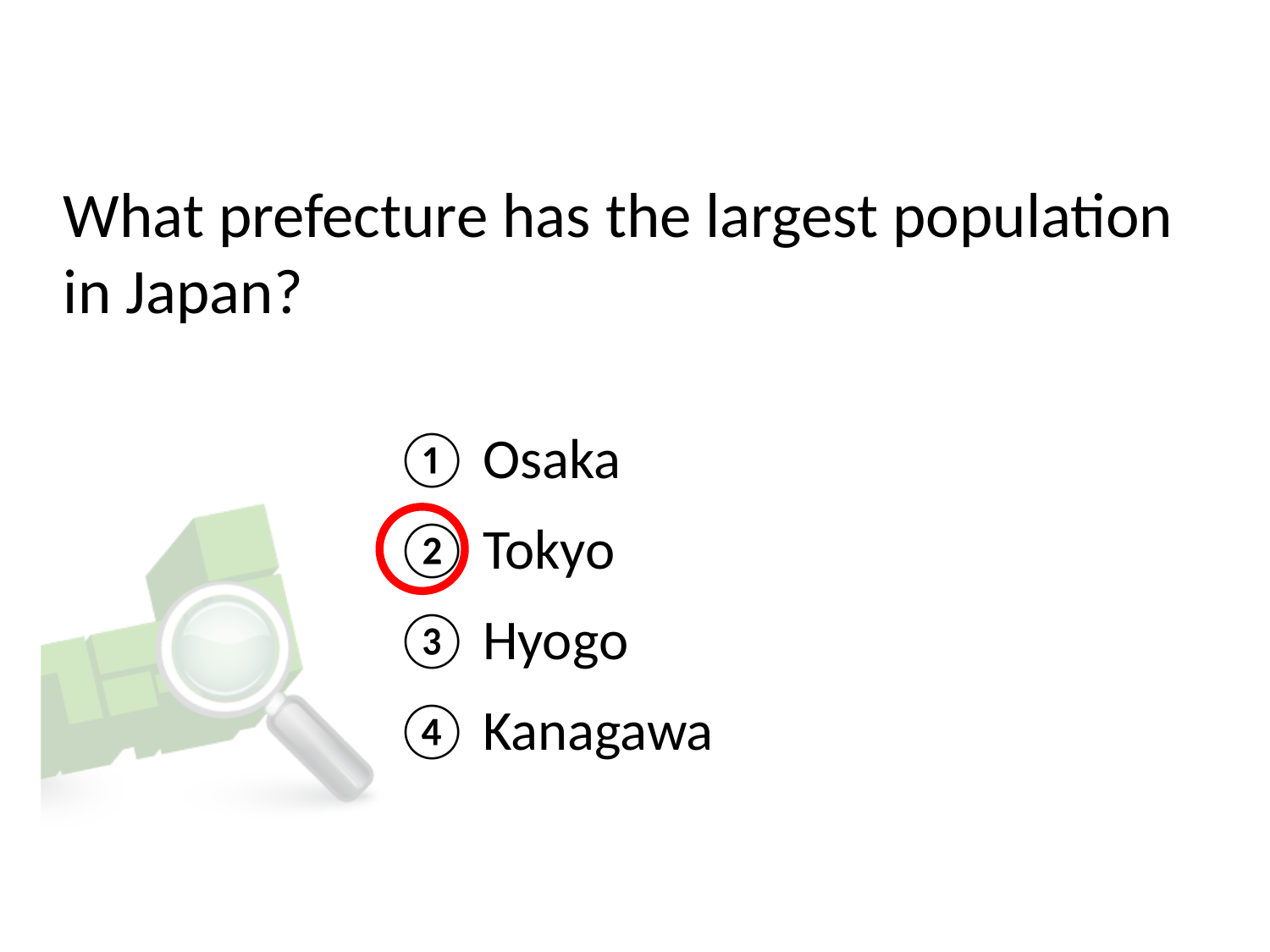

# What prefecture has the largest population in Japan?
① Osaka
② Tokyo
③ Hyogo
④ Kanagawa